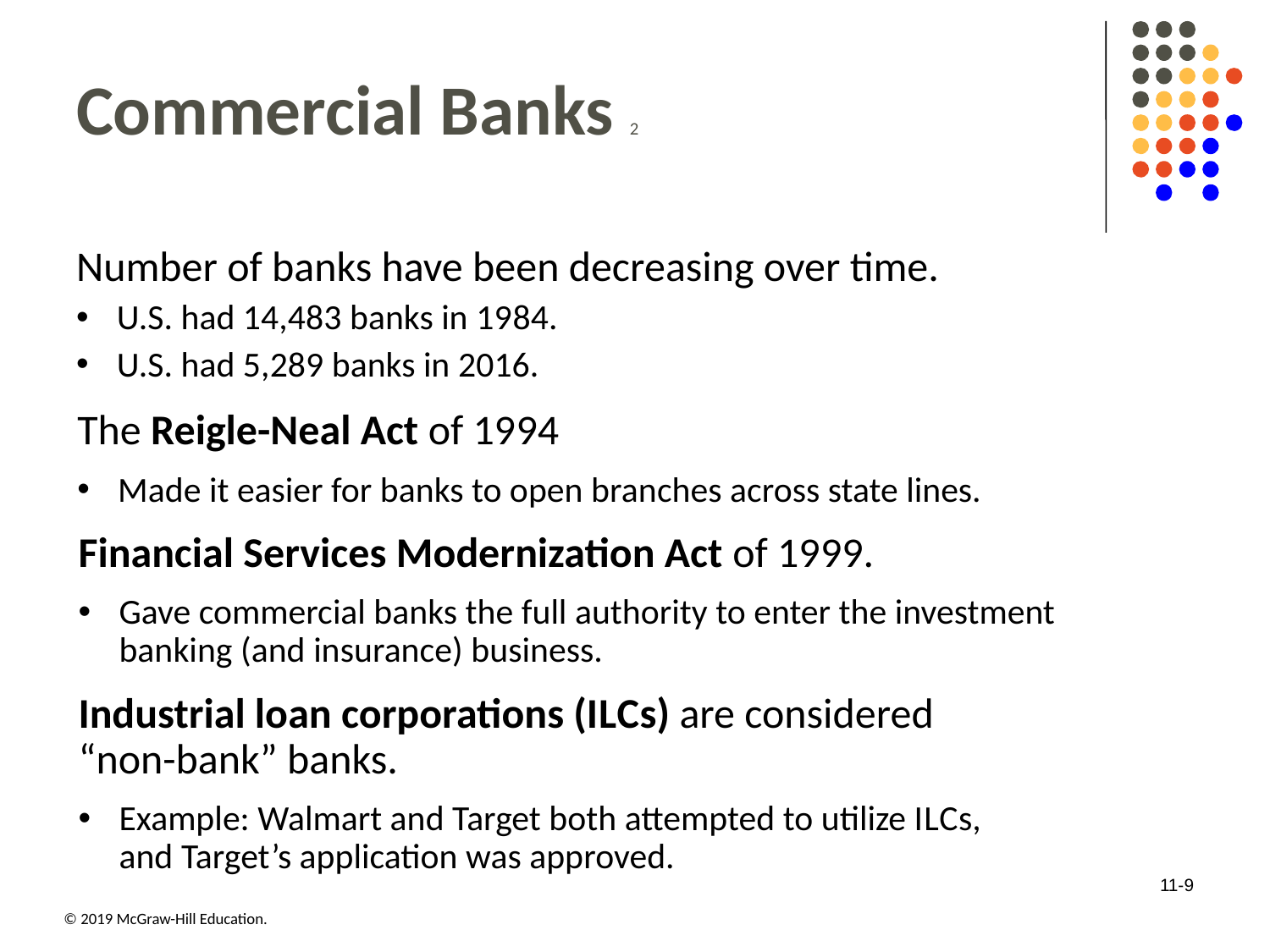

# Commercial Banks 2
Number of banks have been decreasing over time.
U.S. had 14,483 banks in 19 84.
U.S. had 5,289 banks in 2016.
The Reigle-Neal Act of 19 94
Made it easier for banks to open branches across state lines.
Financial Services Modernization Act of 19 99.
Gave commercial banks the full authority to enter the investment banking (and insurance) business.
Industrial loan corporations (I L C s) are considered “non-bank” banks.
Example: Walmart and Target both attempted to utilize I L C s, and Target’s application was approved.
11-9